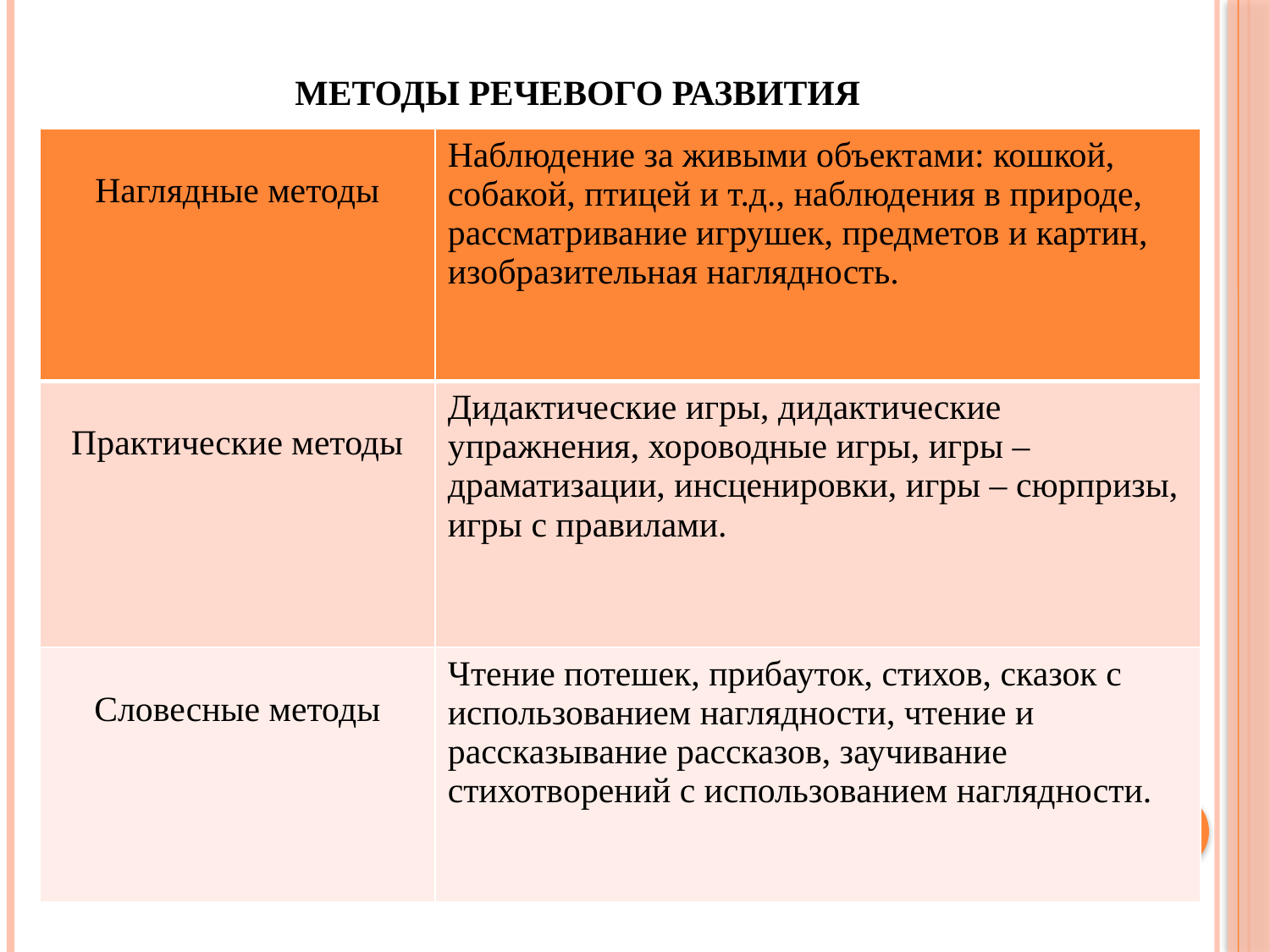

# Методы речевого развития
| Наглядные методы | Наблюдение за живыми объектами: кошкой, собакой, птицей и т.д., наблюдения в природе, рассматривание игрушек, предметов и картин, изобразительная наглядность. |
| --- | --- |
| Практические методы | Дидактические игры, дидактические упражнения, хороводные игры, игры – драматизации, инсценировки, игры – сюрпризы, игры с правилами. |
| Словесные методы | Чтение потешек, прибауток, стихов, сказок с использованием наглядности, чтение и рассказывание рассказов, заучивание стихотворений с использованием наглядности. |